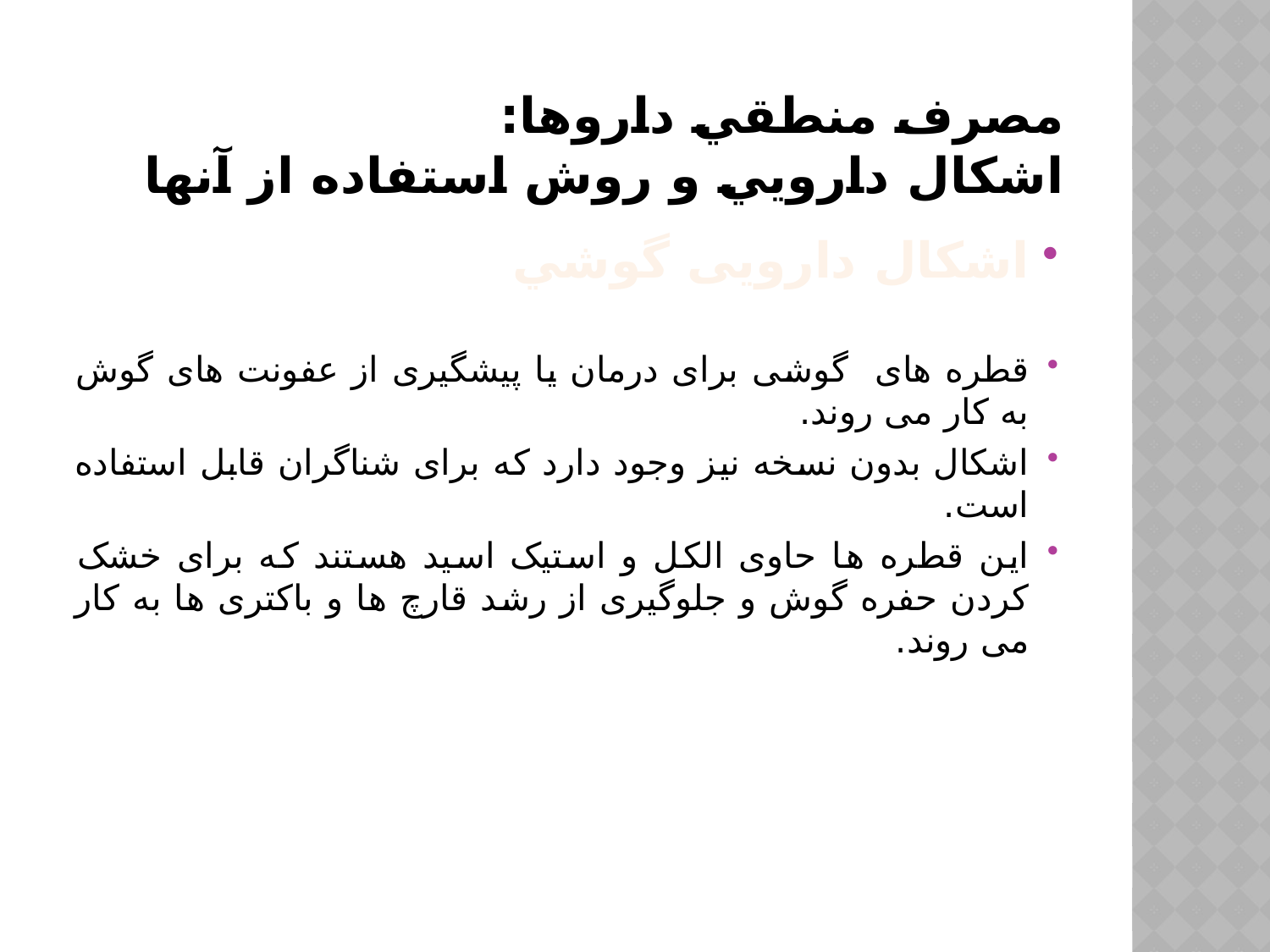

# مصرف منطقي داروها: اشكال دارويي و روش استفاده از آنها
اشکال دارویی گوشي

قطره های  گوشی برای درمان یا پیشگیری از عفونت های گوش به کار می روند.
اشکال بدون نسخه نیز وجود دارد که برای شناگران قابل استفاده است.
این قطره ها حاوی الکل و استیک اسید هستند که برای خشک کردن حفره گوش و جلوگیری از رشد قارچ ها و باکتری ها به کار می روند.